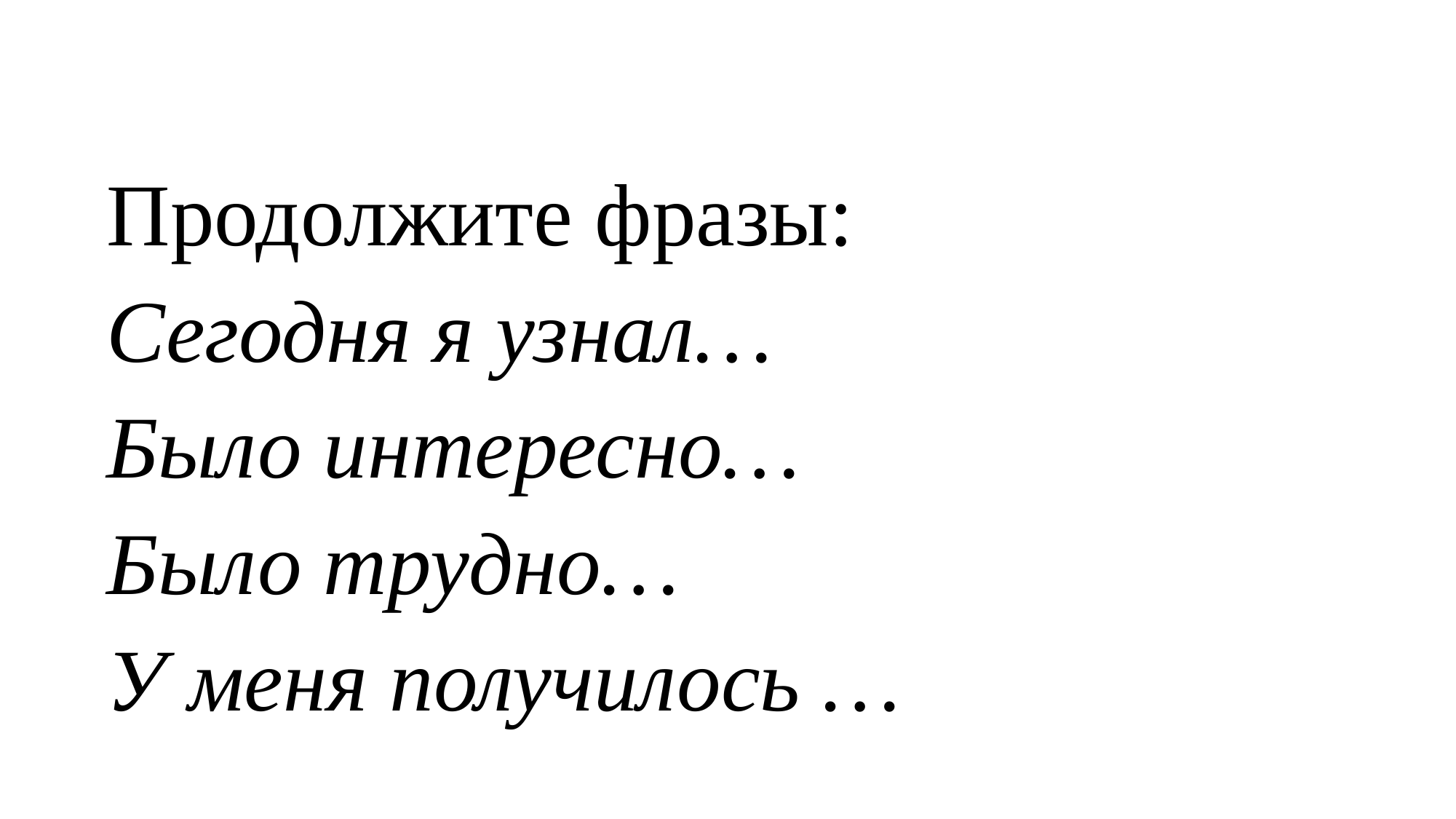

Продолжите фразы:
Сегодня я узнал…
Было интересно…
Было трудно…
У меня получилось …